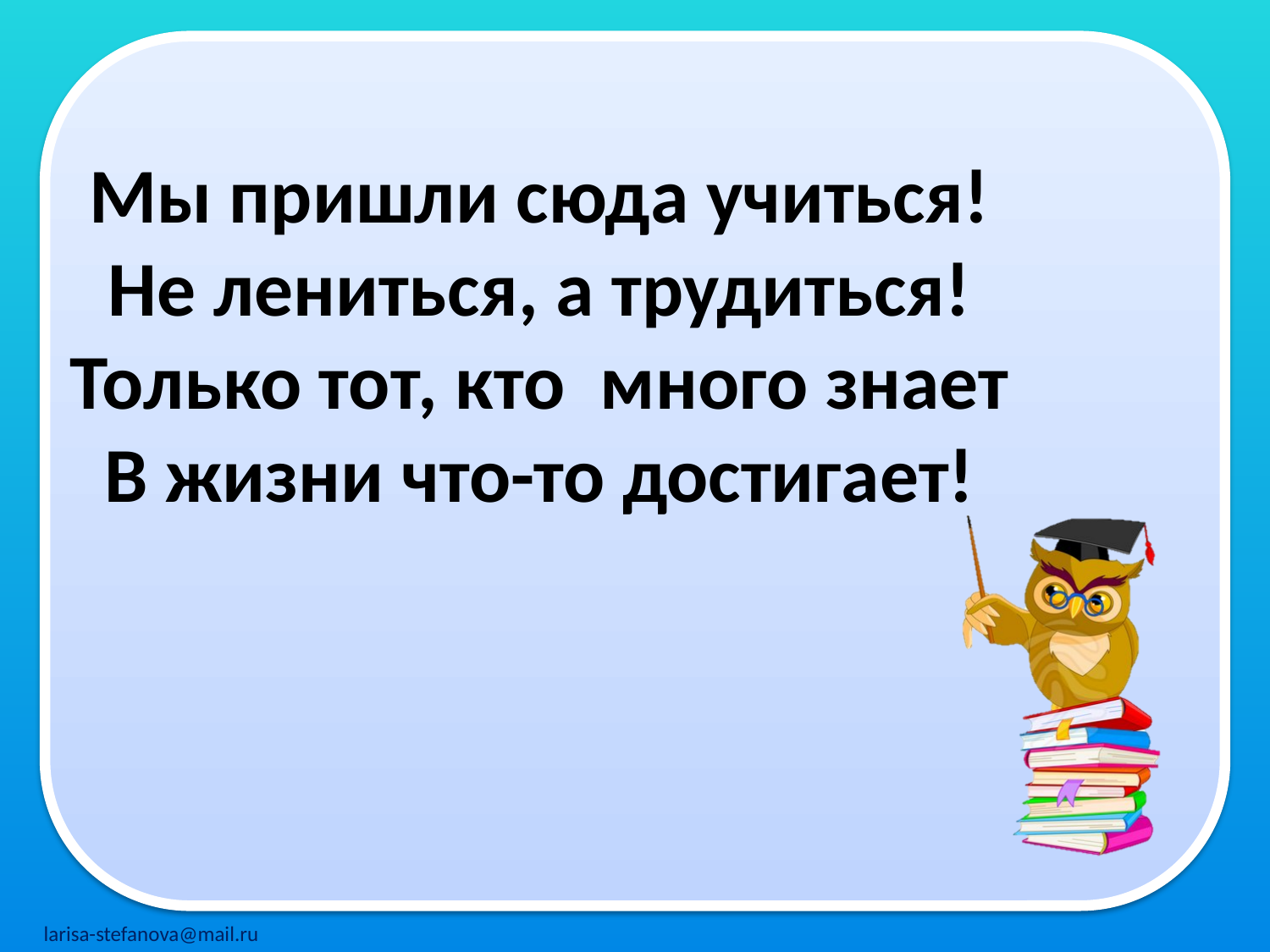

Мы пришли сюда учиться!
Не лениться, а трудиться!
Только тот, кто  много знает
В жизни что-то достигает!